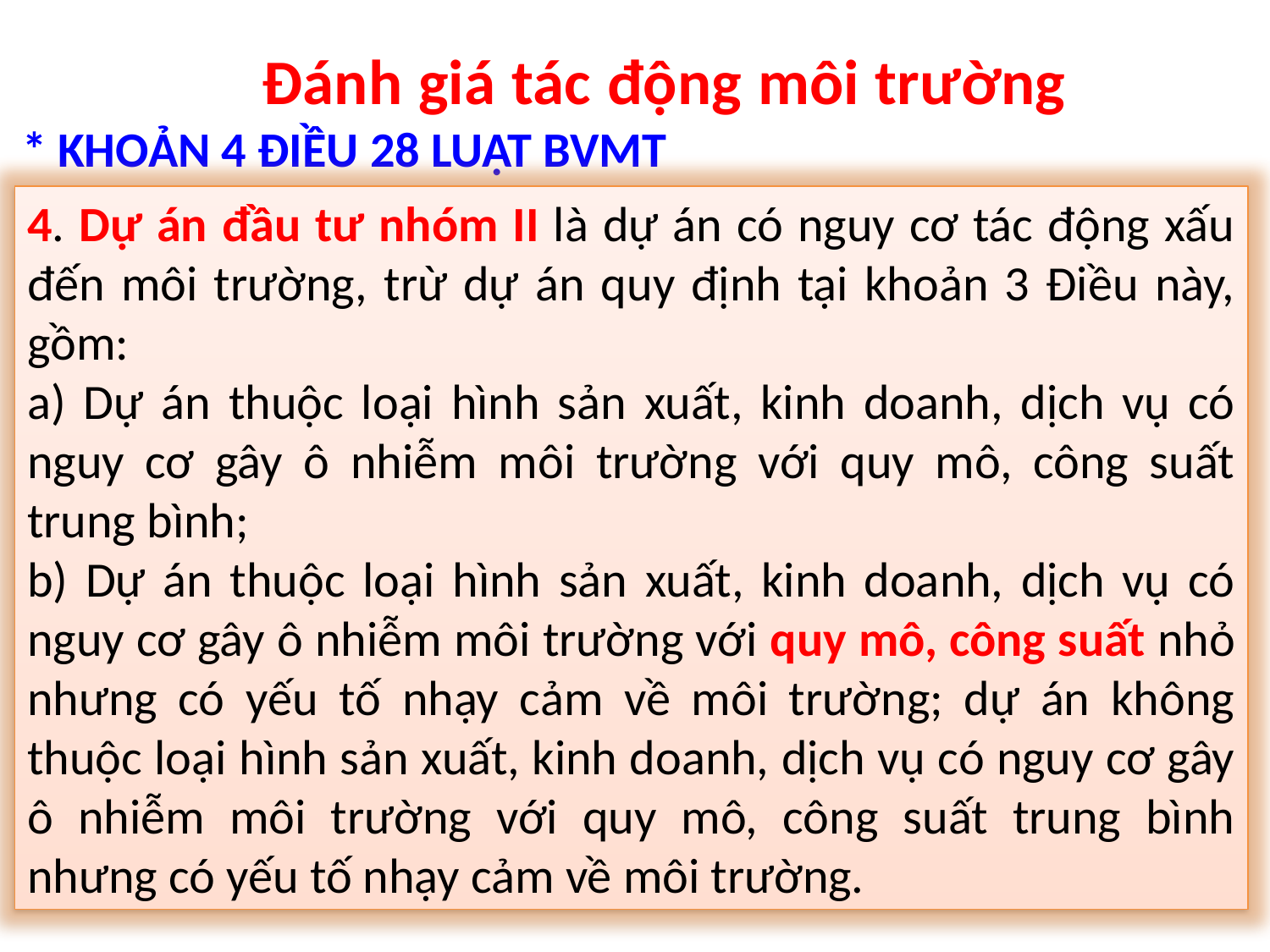

Đánh giá tác động môi trường
* KHOẢN 4 ĐIỀU 28 LUẬT BVMT
4. Dự án đầu tư nhóm II là dự án có nguy cơ tác động xấu đến môi trường, trừ dự án quy định tại khoản 3 Điều này, gồm:
a) Dự án thuộc loại hình sản xuất, kinh doanh, dịch vụ có nguy cơ gây ô nhiễm môi trường với quy mô, công suất trung bình;
b) Dự án thuộc loại hình sản xuất, kinh doanh, dịch vụ có nguy cơ gây ô nhiễm môi trường với quy mô, công suất nhỏ nhưng có yếu tố nhạy cảm về môi trường; dự án không thuộc loại hình sản xuất, kinh doanh, dịch vụ có nguy cơ gây ô nhiễm môi trường với quy mô, công suất trung bình nhưng có yếu tố nhạy cảm về môi trường.